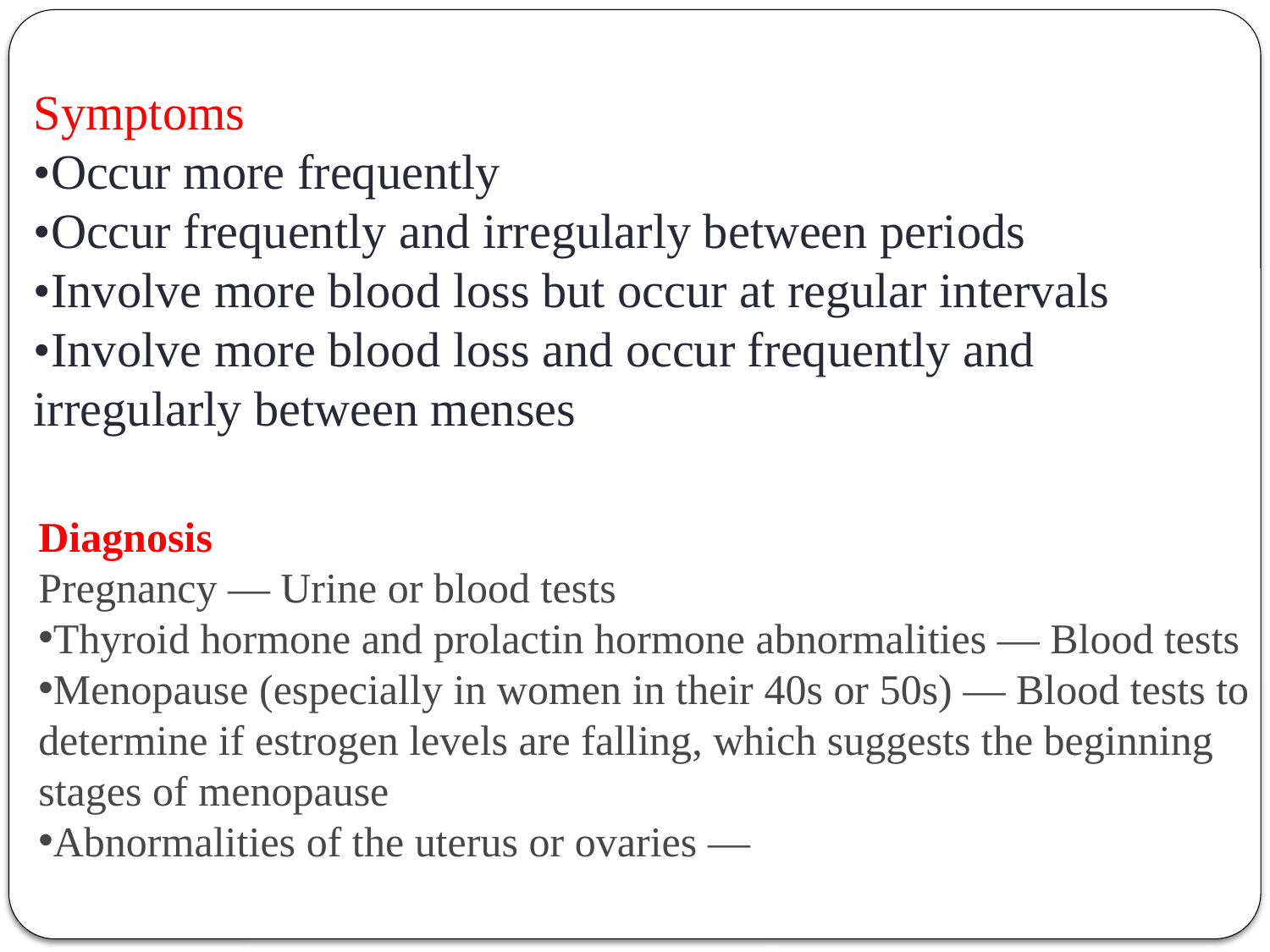

Symptoms
•Occur more frequently
•Occur frequently and irregularly between periods
•Involve more blood loss but occur at regular intervals
•Involve more blood loss and occur frequently and irregularly between menses

Diagnosis
Pregnancy — Urine or blood tests
Thyroid hormone and prolactin hormone abnormalities — Blood tests
Menopause (especially in women in their 40s or 50s) — Blood tests to determine if estrogen levels are falling, which suggests the beginning stages of menopause
Abnormalities of the uterus or ovaries —